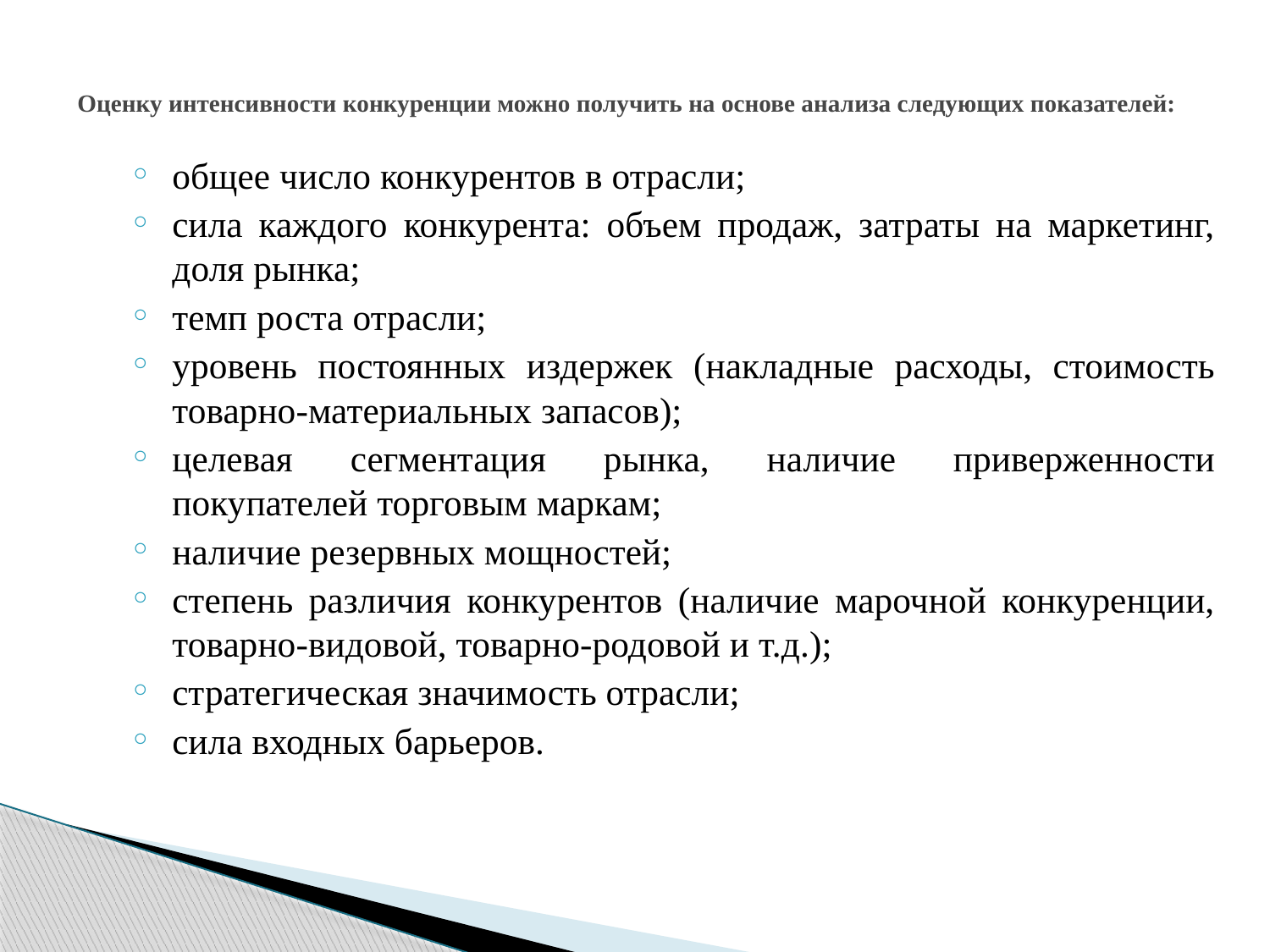

# Оценку интенсивности конкуренции можно получить на основе анализа следующих показателей:
общее число конкурентов в отрасли;
сила каждого конкурента: объем продаж, затраты на маркетинг, доля рынка;
темп роста отрасли;
уровень постоянных издержек (накладные расходы, стоимость товарно-материальных запасов);
целевая сегментация рынка, наличие приверженности покупателей торговым маркам;
наличие резервных мощностей;
степень различия конкурентов (наличие марочной конкуренции, товарно-видовой, товарно-родовой и т.д.);
стратегическая значимость отрасли;
сила входных барьеров.